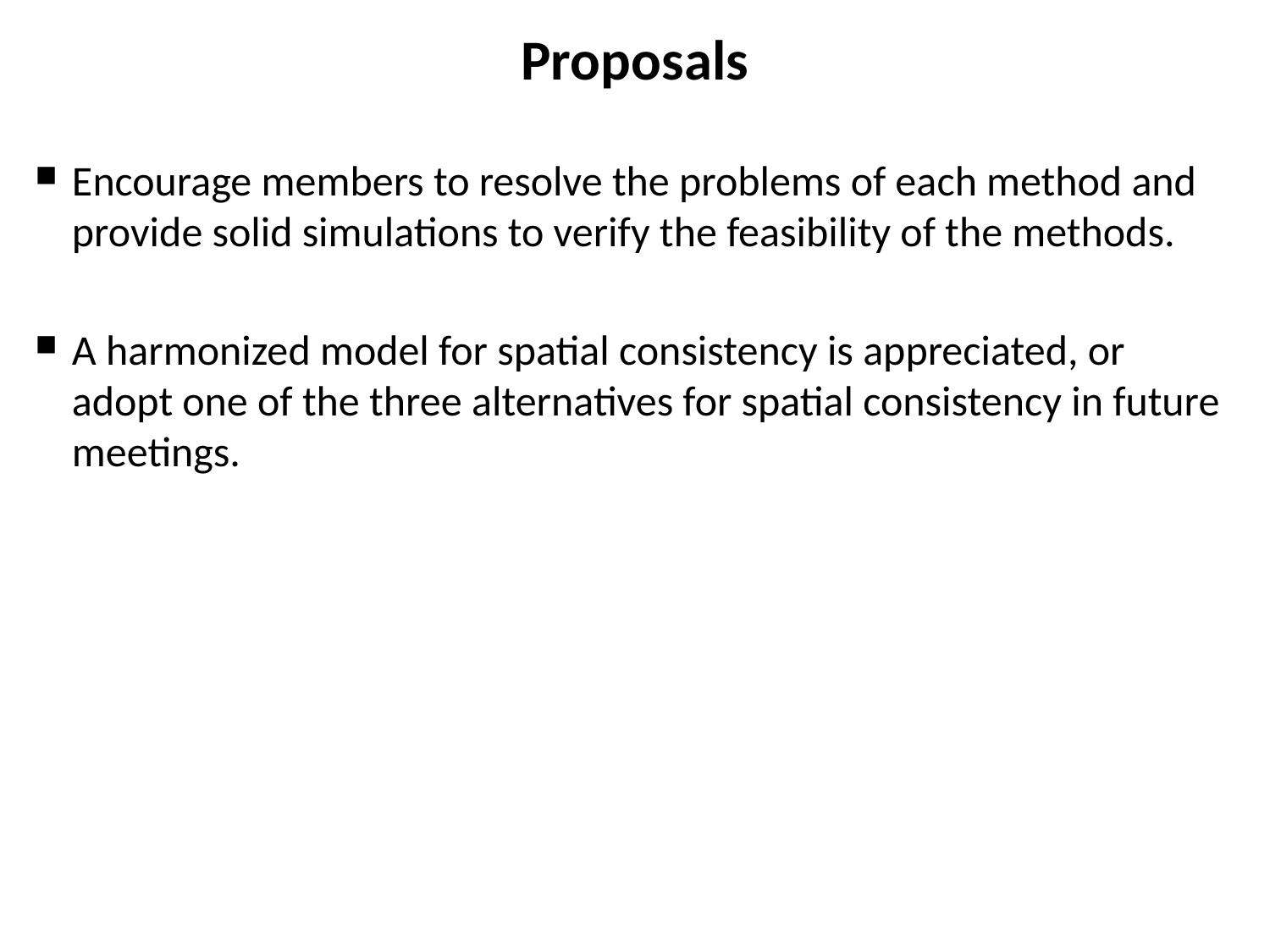

# Proposals
Encourage members to resolve the problems of each method and provide solid simulations to verify the feasibility of the methods.

A harmonized model for spatial consistency is appreciated, or adopt one of the three alternatives for spatial consistency in future meetings.